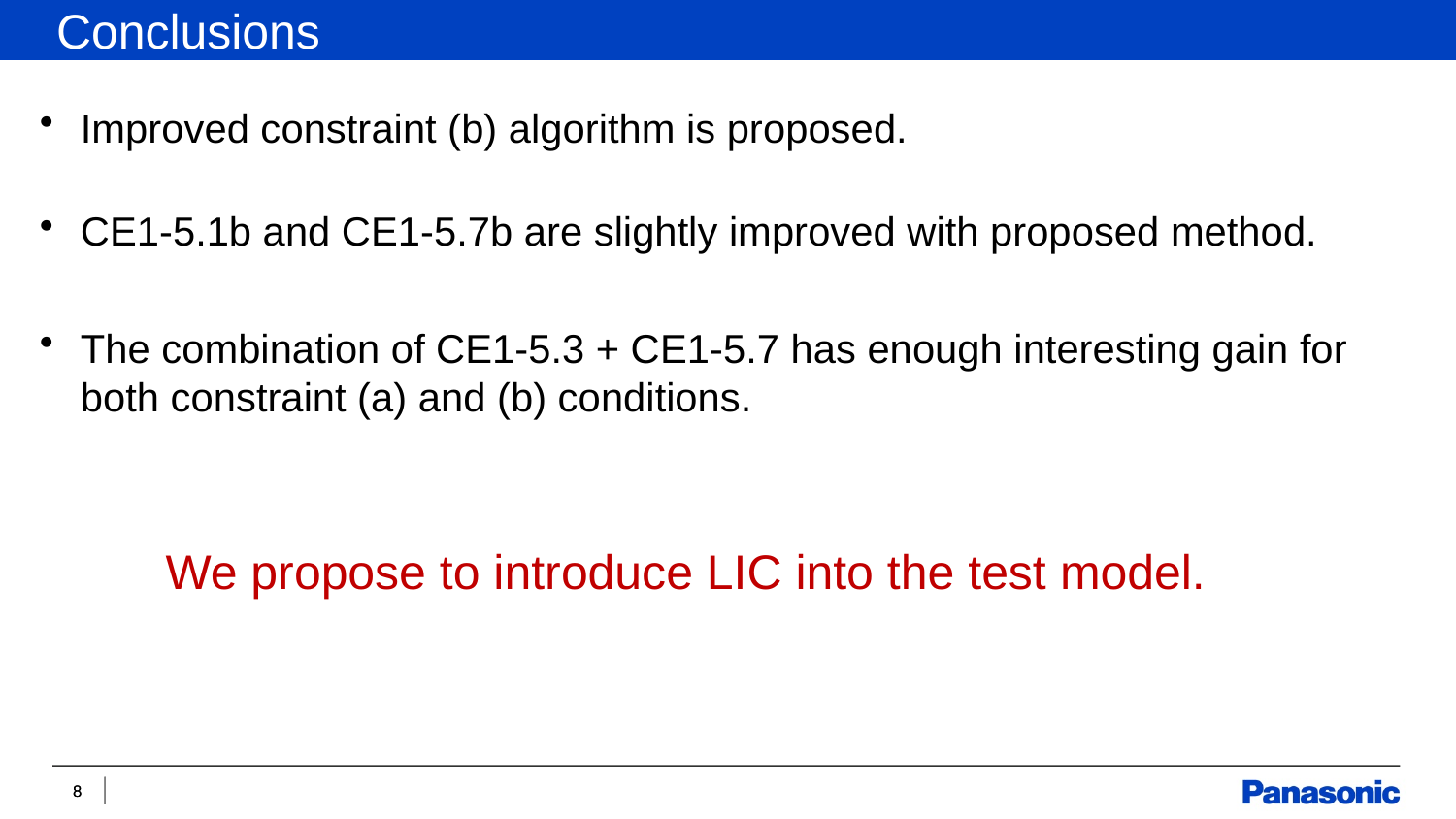

Conclusions
Improved constraint (b) algorithm is proposed.
CE1-5.1b and CE1-5.7b are slightly improved with proposed method.
The combination of CE1-5.3 + CE1-5.7 has enough interesting gain for both constraint (a) and (b) conditions.
We propose to introduce LIC into the test model.
8